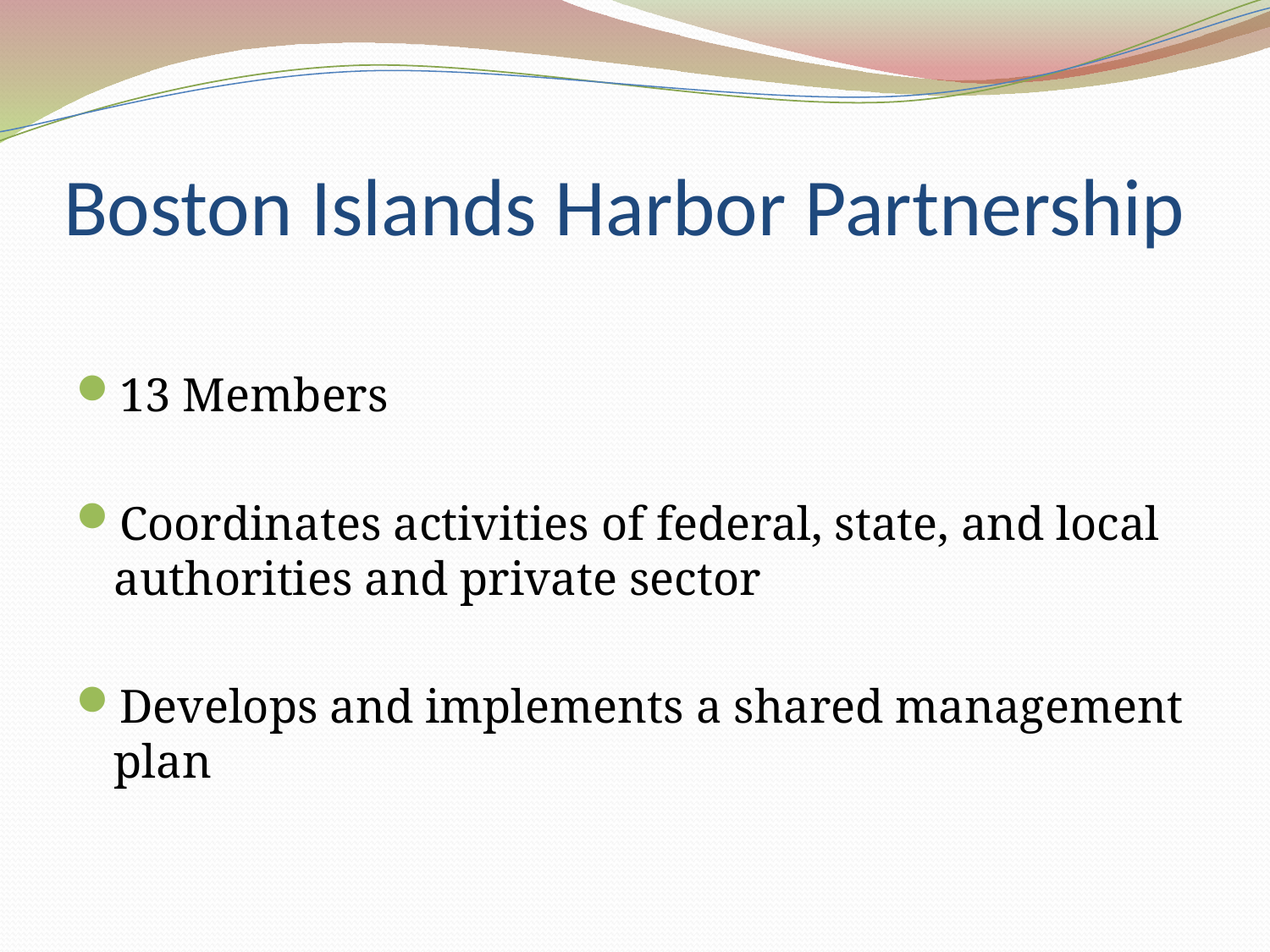

# Boston Islands Harbor Partnership
13 Members

Coordinates activities of federal, state, and local authorities and private sector

Develops and implements a shared management plan